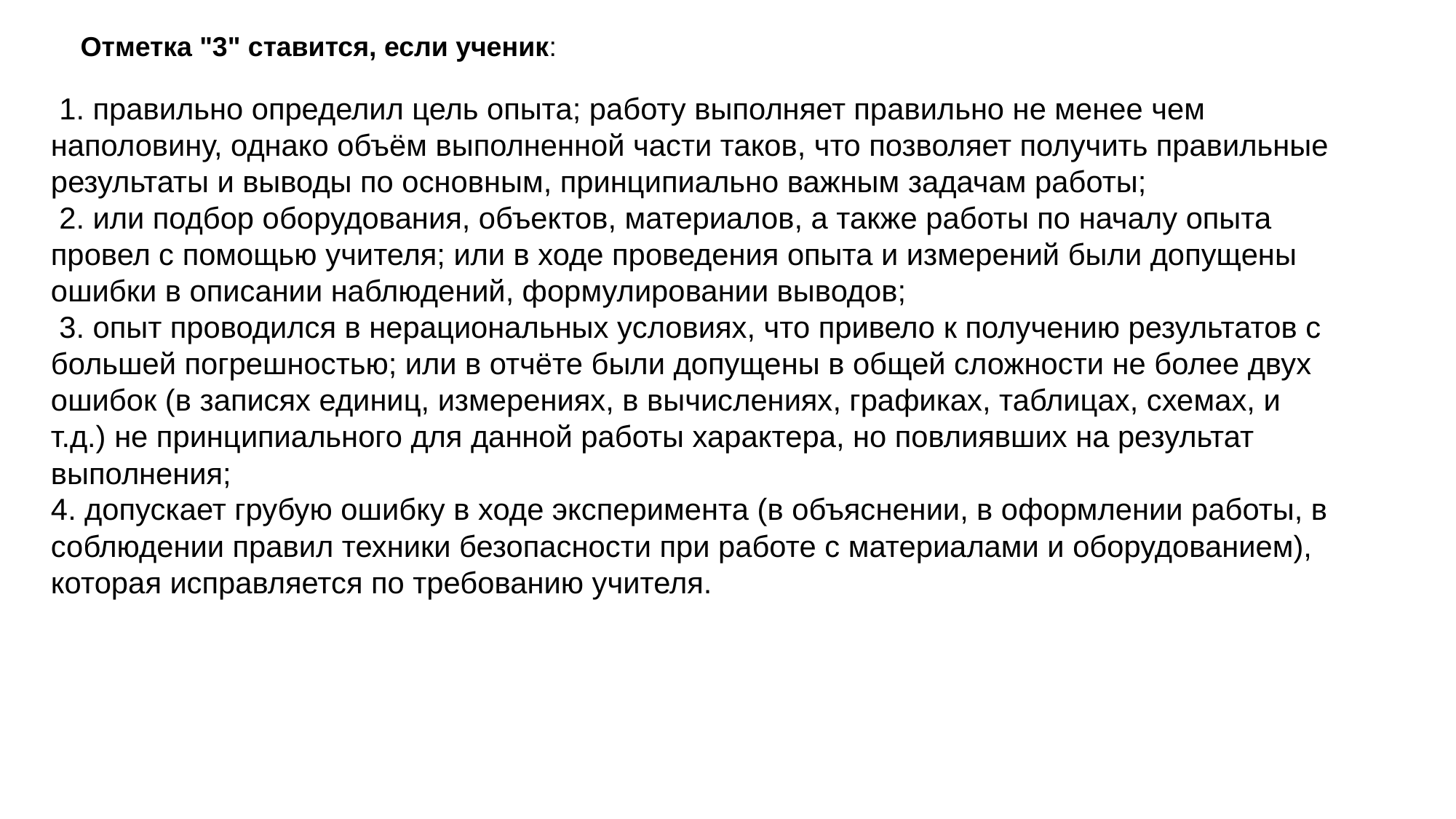

# Отметка "3" ставится, если ученик:
 1. правильно определил цель опыта; работу выполняет правильно не менее чем наполовину, однако объём выполненной части таков, что позволяет получить правильные результаты и выводы по основным, принципиально важным задачам работы;
 2. или подбор оборудования, объектов, материалов, а также работы по началу опыта провел с помощью учителя; или в ходе проведения опыта и измерений были допущены ошибки в описании наблюдений, формулировании выводов;
 3. опыт проводился в нерациональных условиях, что привело к получению результатов с большей погрешностью; или в отчёте были допущены в общей сложности не более двух ошибок (в записях единиц, измерениях, в вычислениях, графиках, таблицах, схемах, и т.д.) не принципиального для данной работы характера, но повлиявших на результат выполнения;
4. допускает грубую ошибку в ходе эксперимента (в объяснении, в оформлении работы, в соблюдении правил техники безопасности при работе с материалами и оборудованием), которая исправляется по требованию учителя.